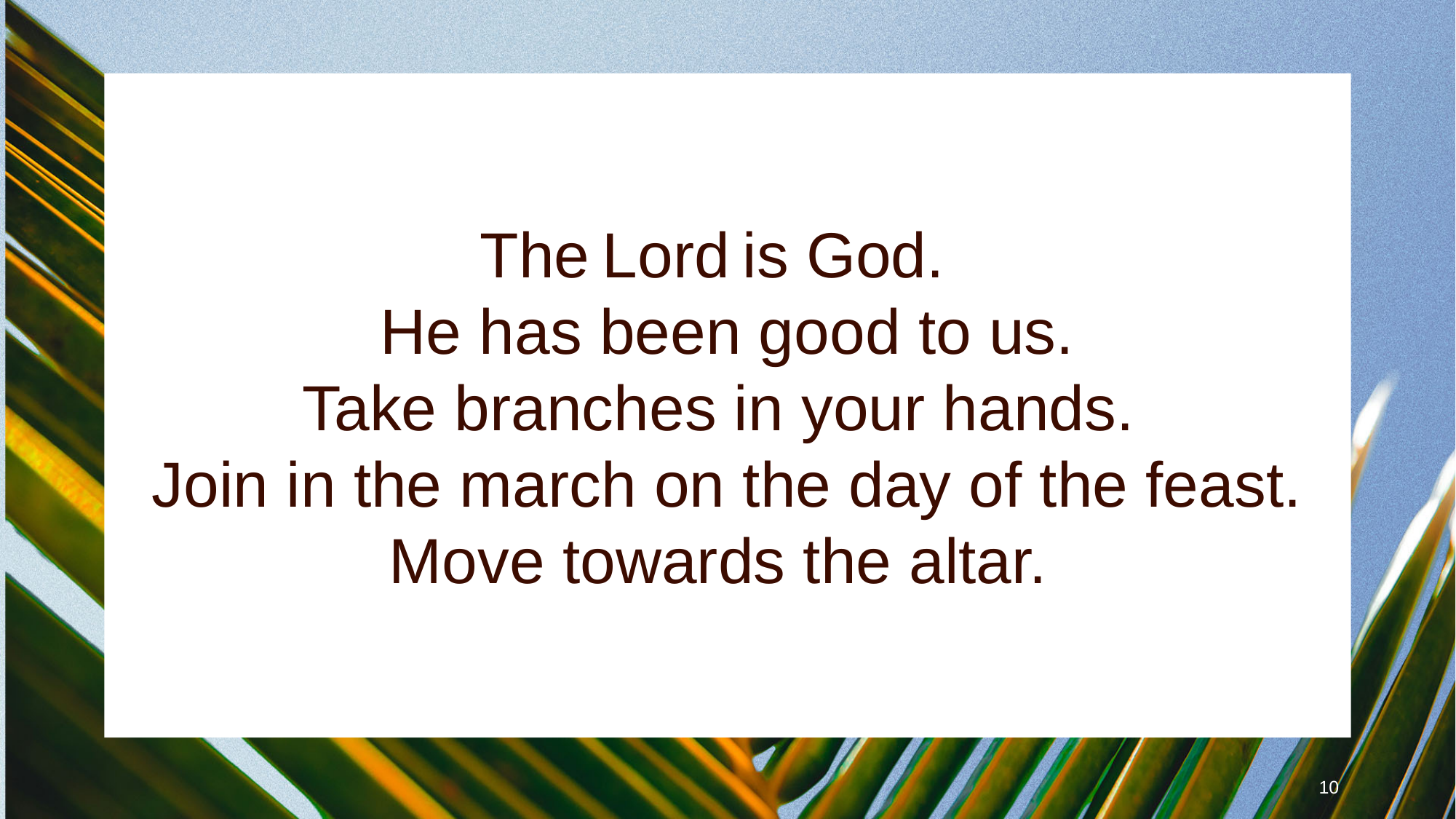

The Lord is God.  
He has been good to us.
Take branches in your hands.
Join in the march on the day of the feast. Move towards the altar.
10